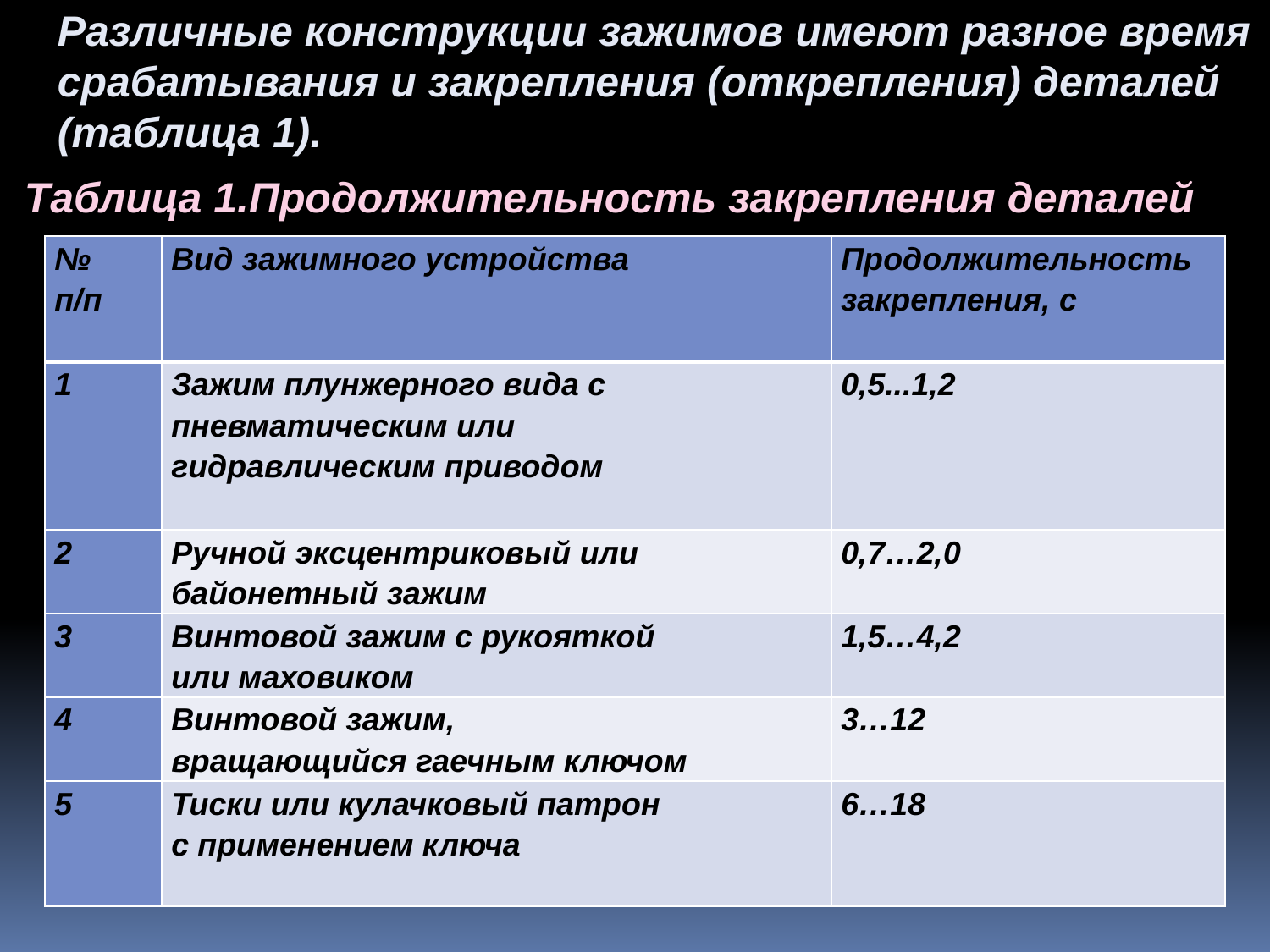

Различные конструкции зажимов имеют разное время срабатывания и закрепления (открепления) деталей (таблица 1).
Таблица 1.Продолжительность закрепления деталей
| № п/п | Вид зажимного устройства | Продолжительность закрепления, с |
| --- | --- | --- |
| 1 | Зажим плунжерного вида с пневматическим или гидравлическим приводом | 0,5...1,2 |
| 2 | Ручной эксцентриковый или байонетный зажим | 0,7…2,0 |
| 3 | Винтовой зажим с рукояткой или маховиком | 1,5…4,2 |
| 4 | Винтовой зажим, вращающийся гаечным ключом | 3…12 |
| 5 | Тиски или кулачковый патрон с применением ключа | 6…18 |